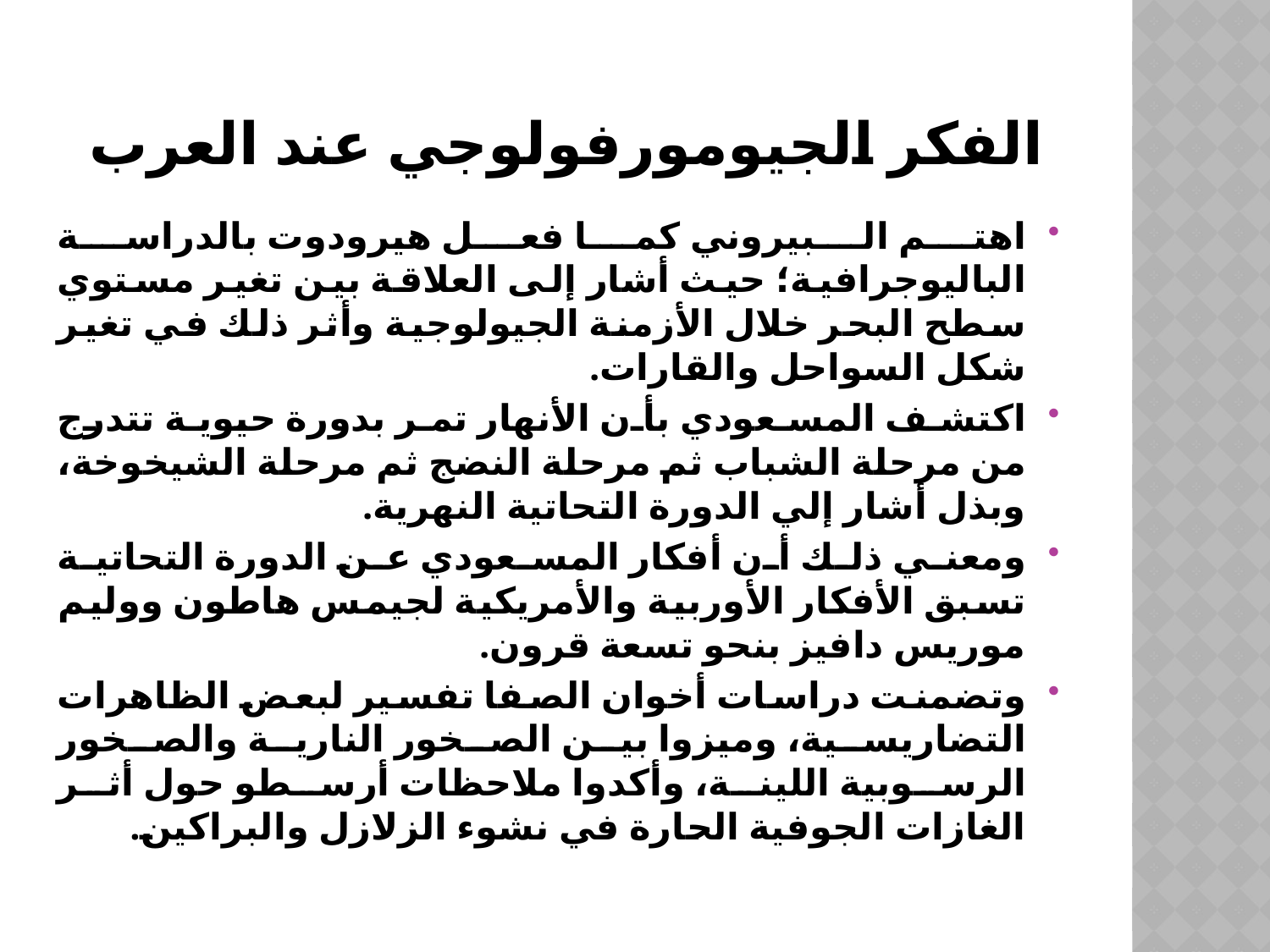

# الفكر الجيومورفولوجي عند العرب
اهتم البيروني كما فعل هيرودوت بالدراسة الباليوجرافية؛ حيث أشار إلى العلاقة بين تغير مستوي سطح البحر خلال الأزمنة الجيولوجية وأثر ذلك في تغير شكل السواحل والقارات.
اكتشف المسعودي بأن الأنهار تمر بدورة حيوية تتدرج من مرحلة الشباب ثم مرحلة النضج ثم مرحلة الشيخوخة، وبذل أشار إلي الدورة التحاتية النهرية.
ومعني ذلك أن أفكار المسعودي عن الدورة التحاتية تسبق الأفكار الأوربية والأمريكية لجيمس هاطون ووليم موريس دافيز بنحو تسعة قرون.
وتضمنت دراسات أخوان الصفا تفسير لبعض الظاهرات التضاريسية، وميزوا بين الصخور النارية والصخور الرسوبية اللينة، وأكدوا ملاحظات أرسطو حول أثر الغازات الجوفية الحارة في نشوء الزلازل والبراكين.